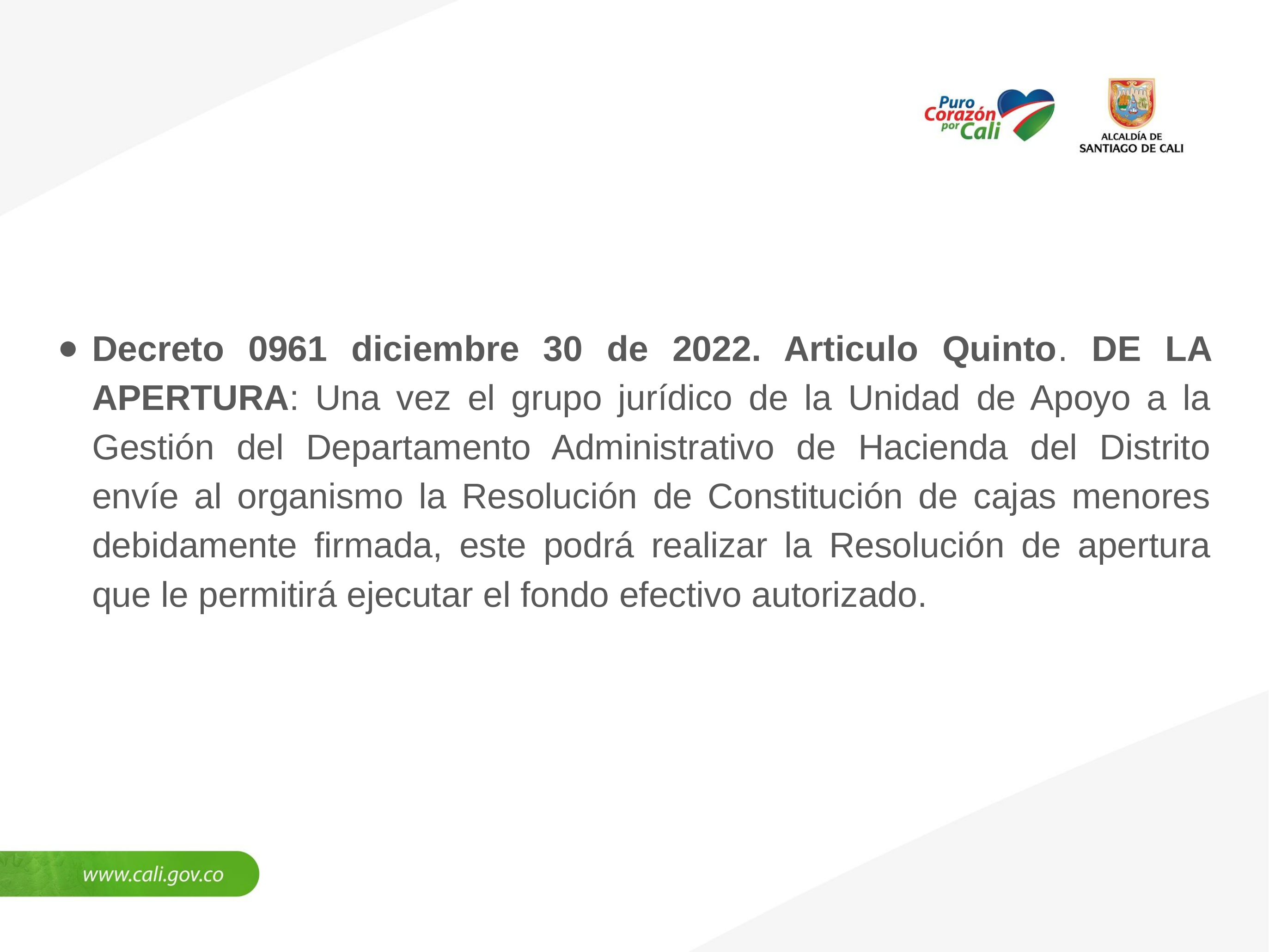

#

Decreto 0961 diciembre 30 de 2022. Articulo Quinto. DE LA APERTURA: Una vez el grupo jurídico de la Unidad de Apoyo a la Gestión del Departamento Administrativo de Hacienda del Distrito envíe al organismo la Resolución de Constitución de cajas menores debidamente firmada, este podrá realizar la Resolución de apertura que le permitirá ejecutar el fondo efectivo autorizado.